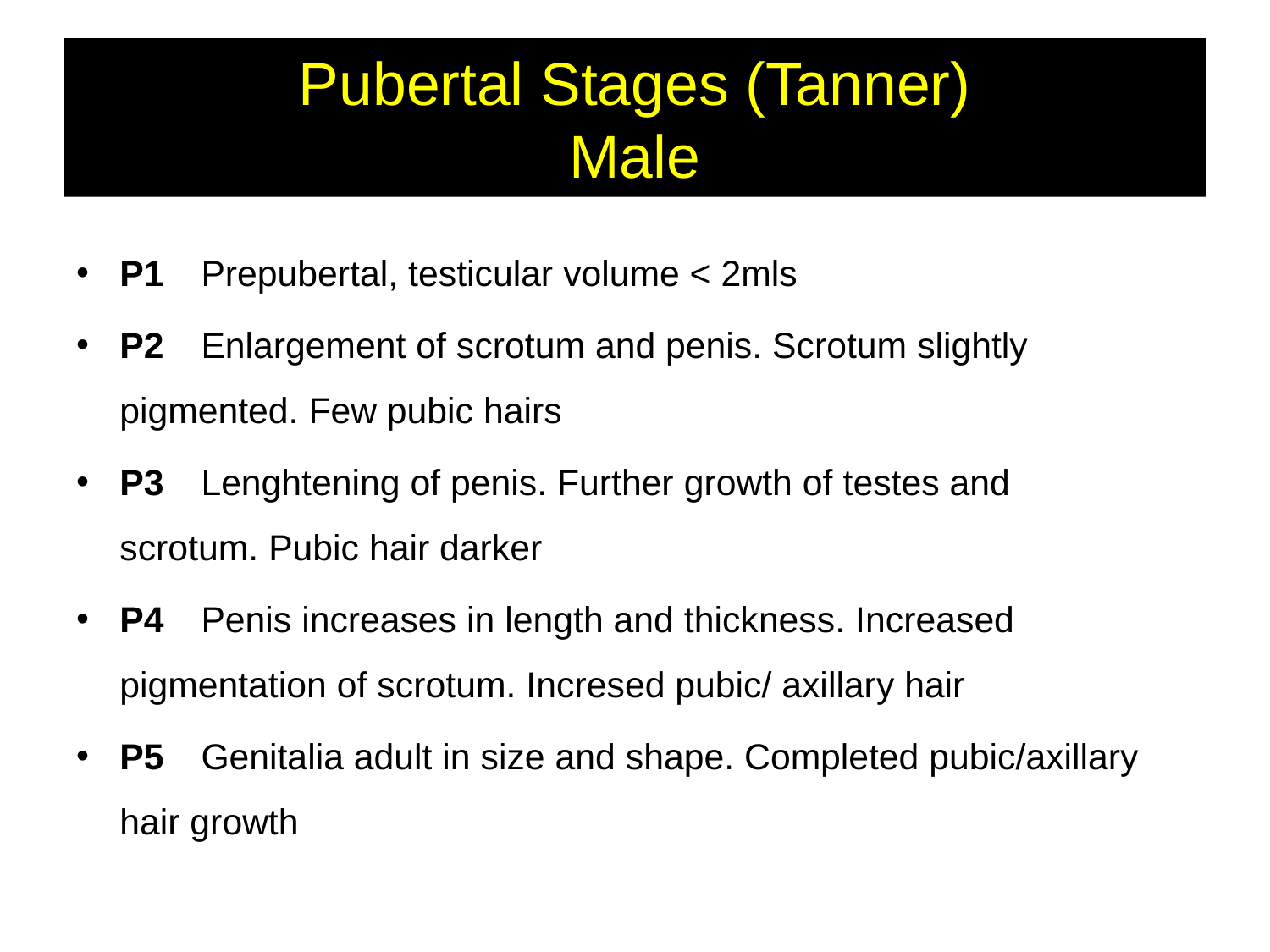

# Pubertal Stages (Tanner) Male
P1	Prepubertal, testicular volume < 2mls
P2	Enlargement of scrotum and penis. Scrotum slightly pigmented. Few pubic hairs
P3	Lenghtening of penis. Further growth of testes and 	scrotum. Pubic hair darker
P4	Penis increases in length and thickness. Increased pigmentation of scrotum. Incresed pubic/ axillary hair
P5	Genitalia adult in size and shape. Completed pubic/axillary hair growth